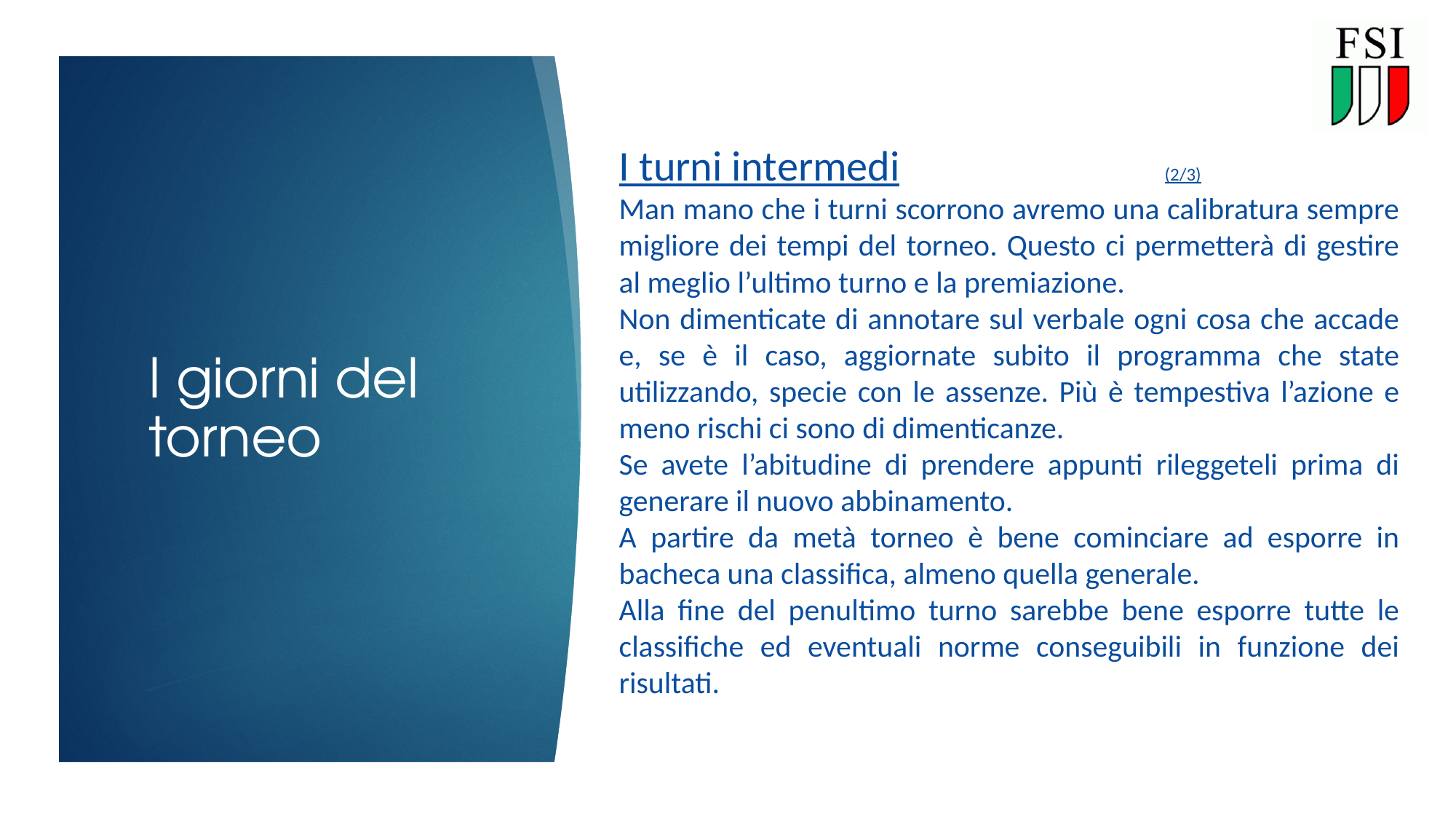

22
I turni intermedi			(2/3)
Man mano che i turni scorrono avremo una calibratura sempre migliore dei tempi del torneo. Questo ci permetterà di gestire al meglio l’ultimo turno e la premiazione.
Non dimenticate di annotare sul verbale ogni cosa che accade e, se è il caso, aggiornate subito il programma che state utilizzando, specie con le assenze. Più è tempestiva l’azione e meno rischi ci sono di dimenticanze.
Se avete l’abitudine di prendere appunti rileggeteli prima di generare il nuovo abbinamento.
A partire da metà torneo è bene cominciare ad esporre in bacheca una classifica, almeno quella generale.
Alla fine del penultimo turno sarebbe bene esporre tutte le classifiche ed eventuali norme conseguibili in funzione dei risultati.
# I giorni del torneo